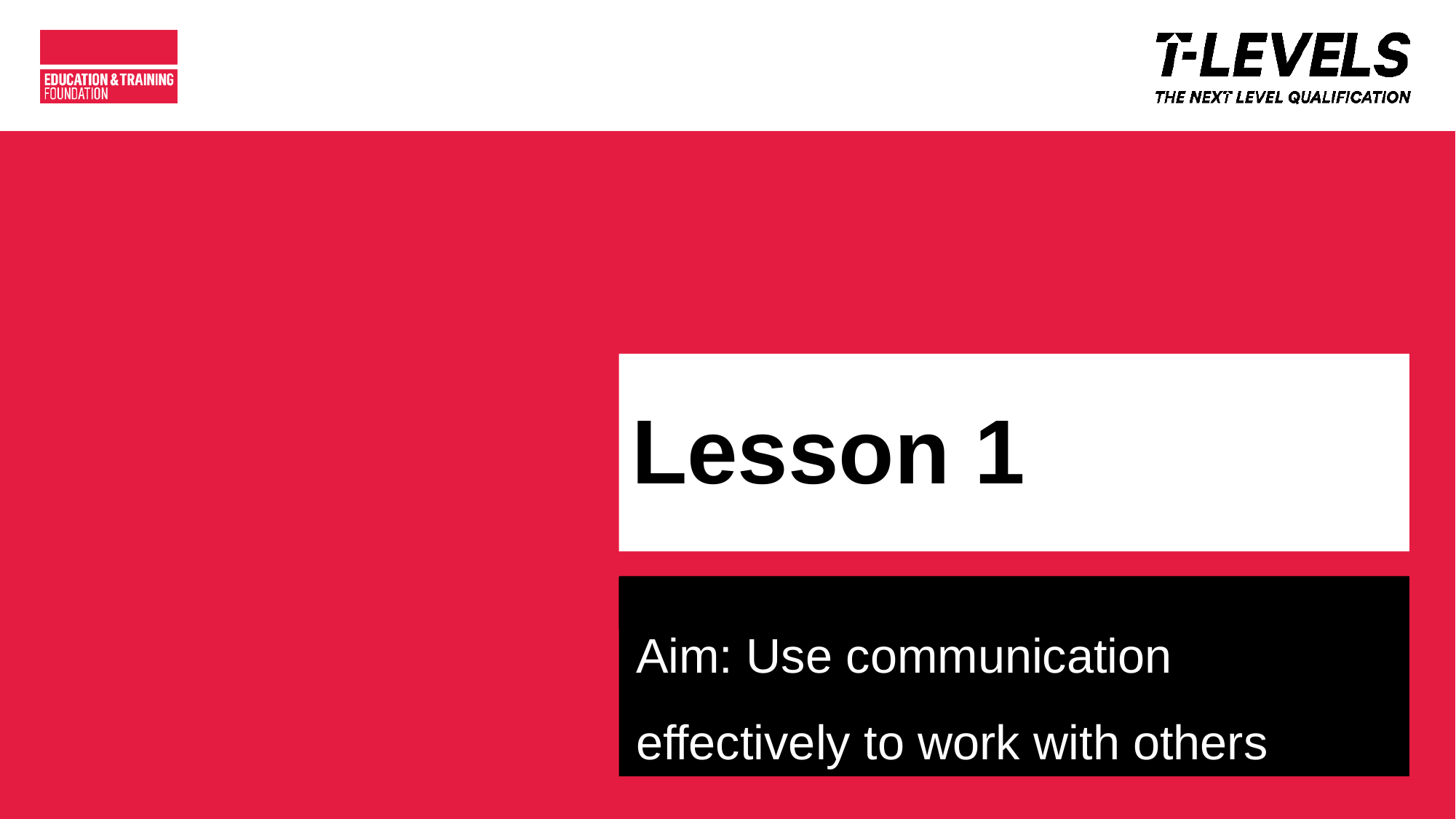

# Lesson 1
Aim: Use communication effectively to work with others